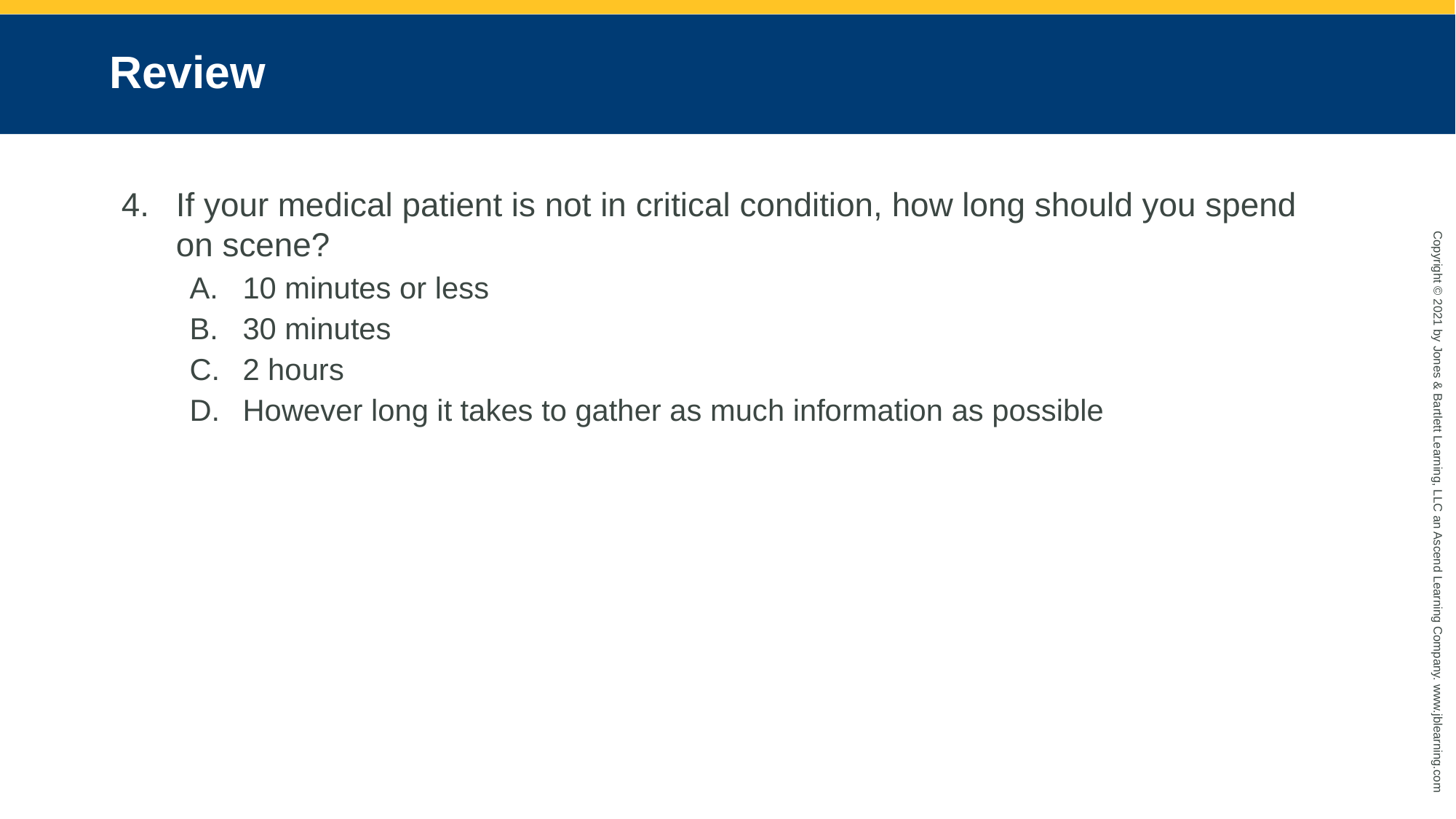

# Review
If your medical patient is not in critical condition, how long should you spend on scene?
10 minutes or less
30 minutes
2 hours
However long it takes to gather as much information as possible